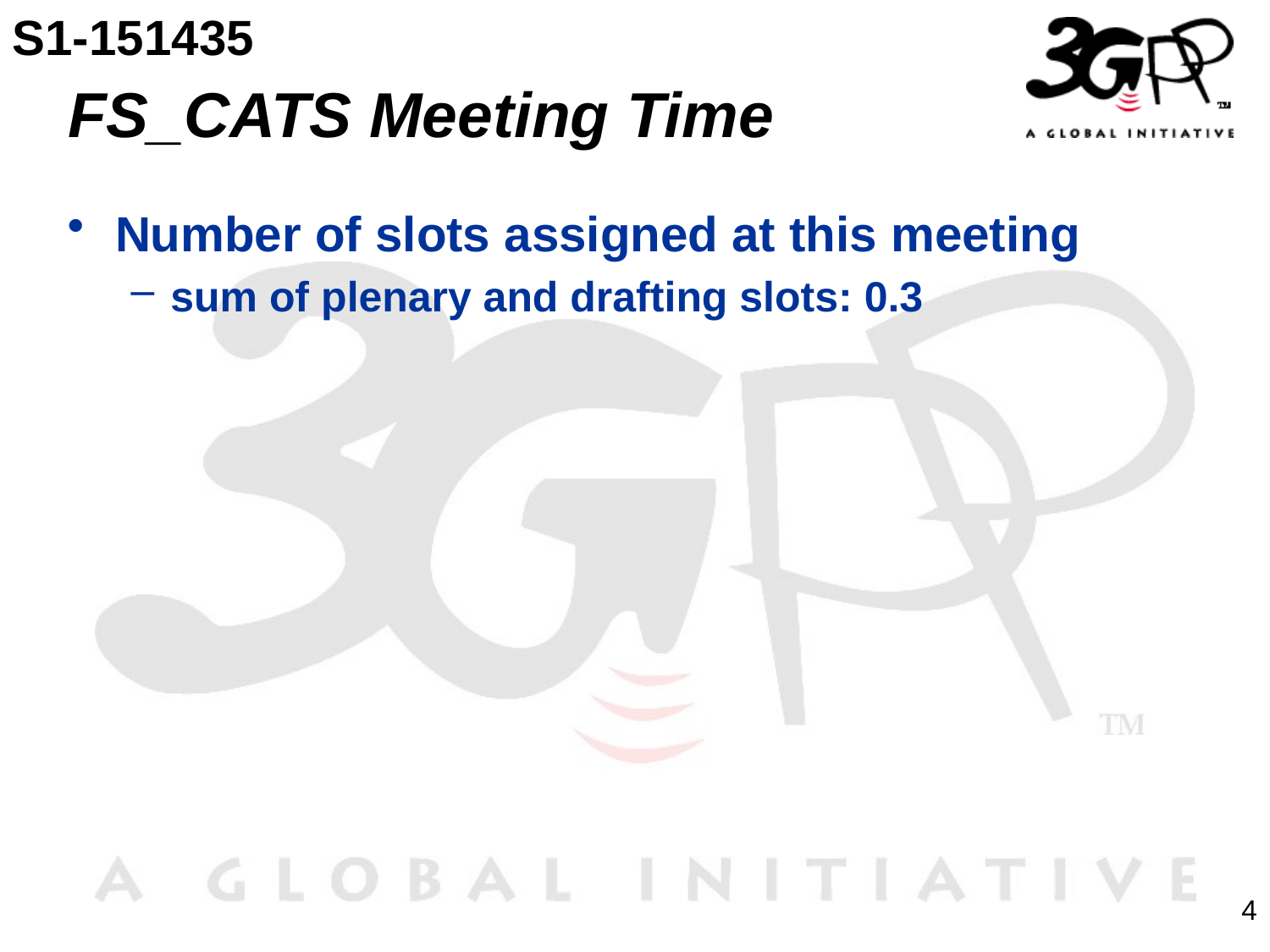

S1-151435
# FS_CATS Meeting Time
Number of slots assigned at this meeting
sum of plenary and drafting slots: 0.3
4